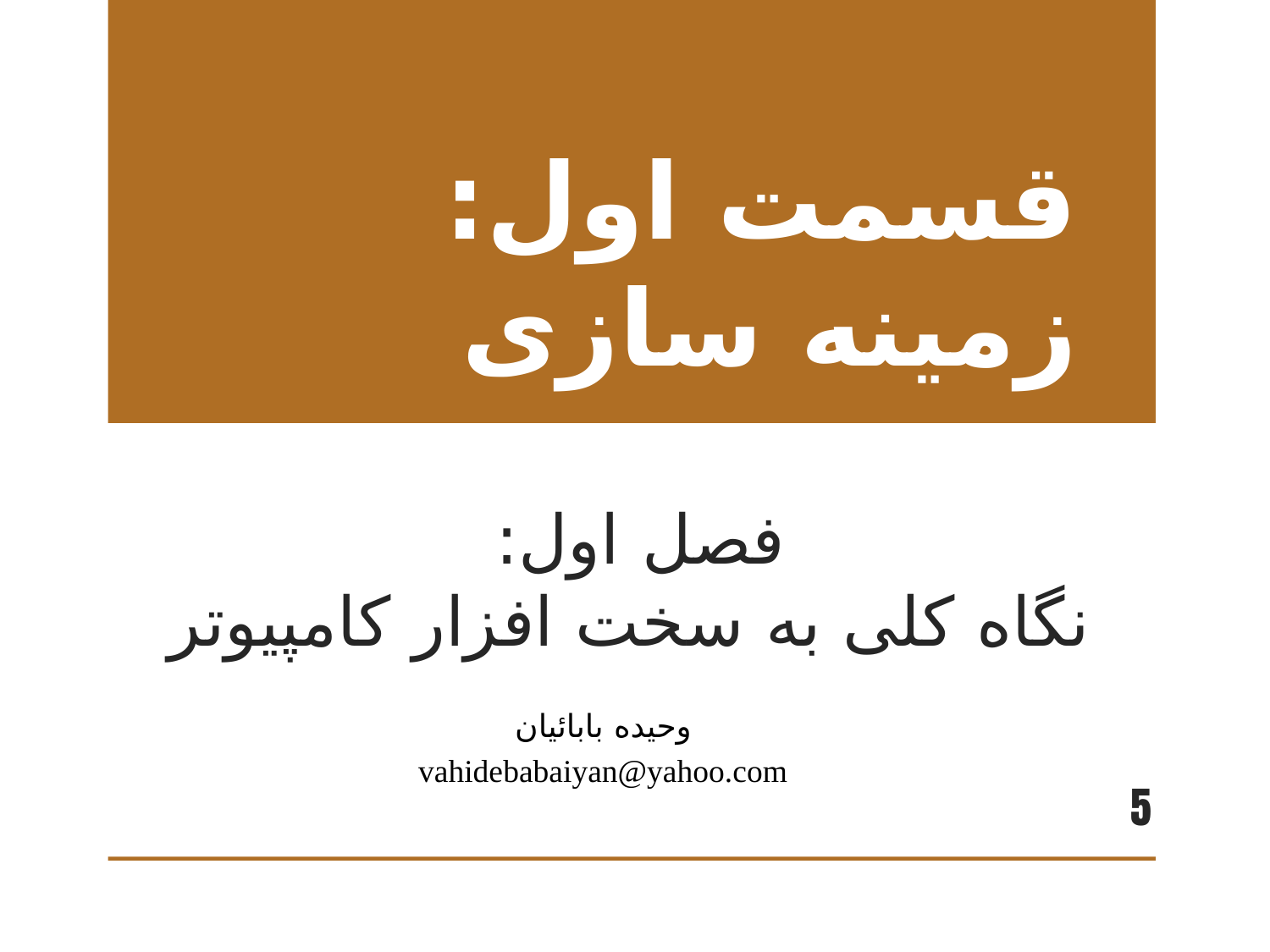

قسمت اول: زمینه سازی
# فصل اول: نگاه کلی به سخت افزار کامپیوتر
وحیده بابائیان
vahidebabaiyan@yahoo.com
5